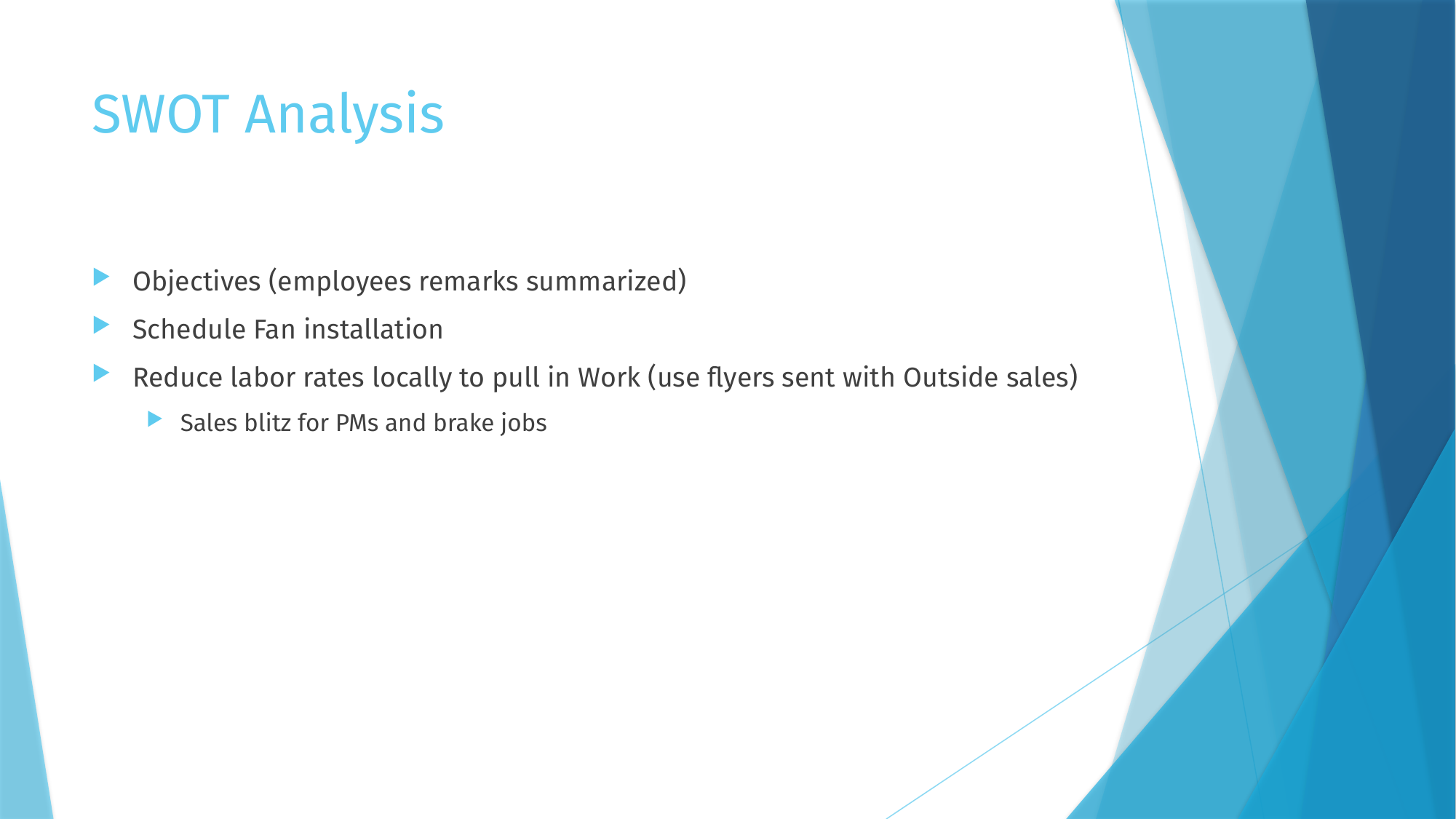

# SWOT Analysis
Objectives (employees remarks summarized)
Schedule Fan installation
Reduce labor rates locally to pull in Work (use flyers sent with Outside sales)
Sales blitz for PMs and brake jobs